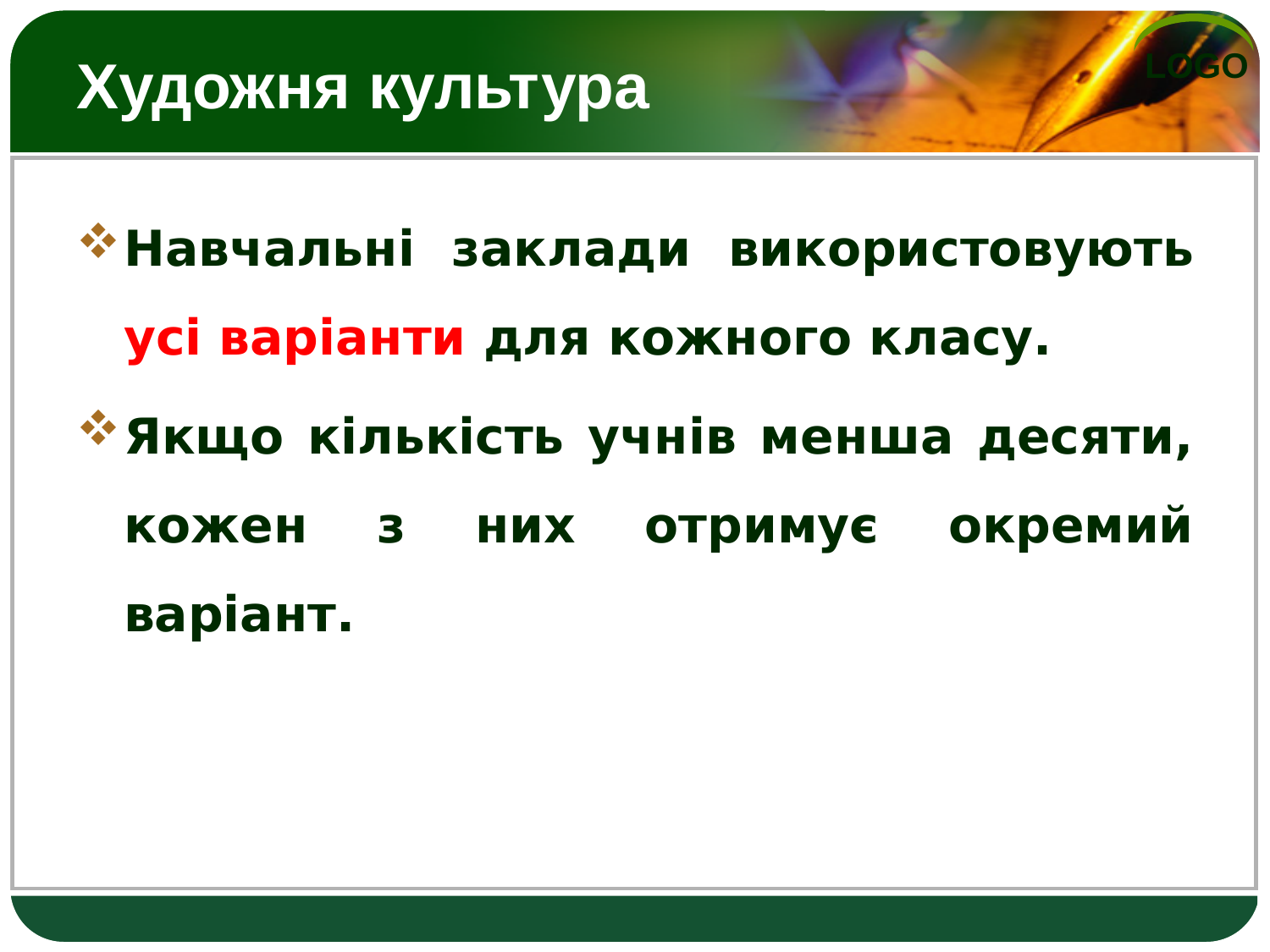

# Художня культура
Навчальні заклади використовують усі варіанти для кожного класу.
Якщо кількість учнів менша десяти, кожен з них отримує окремий варіант.